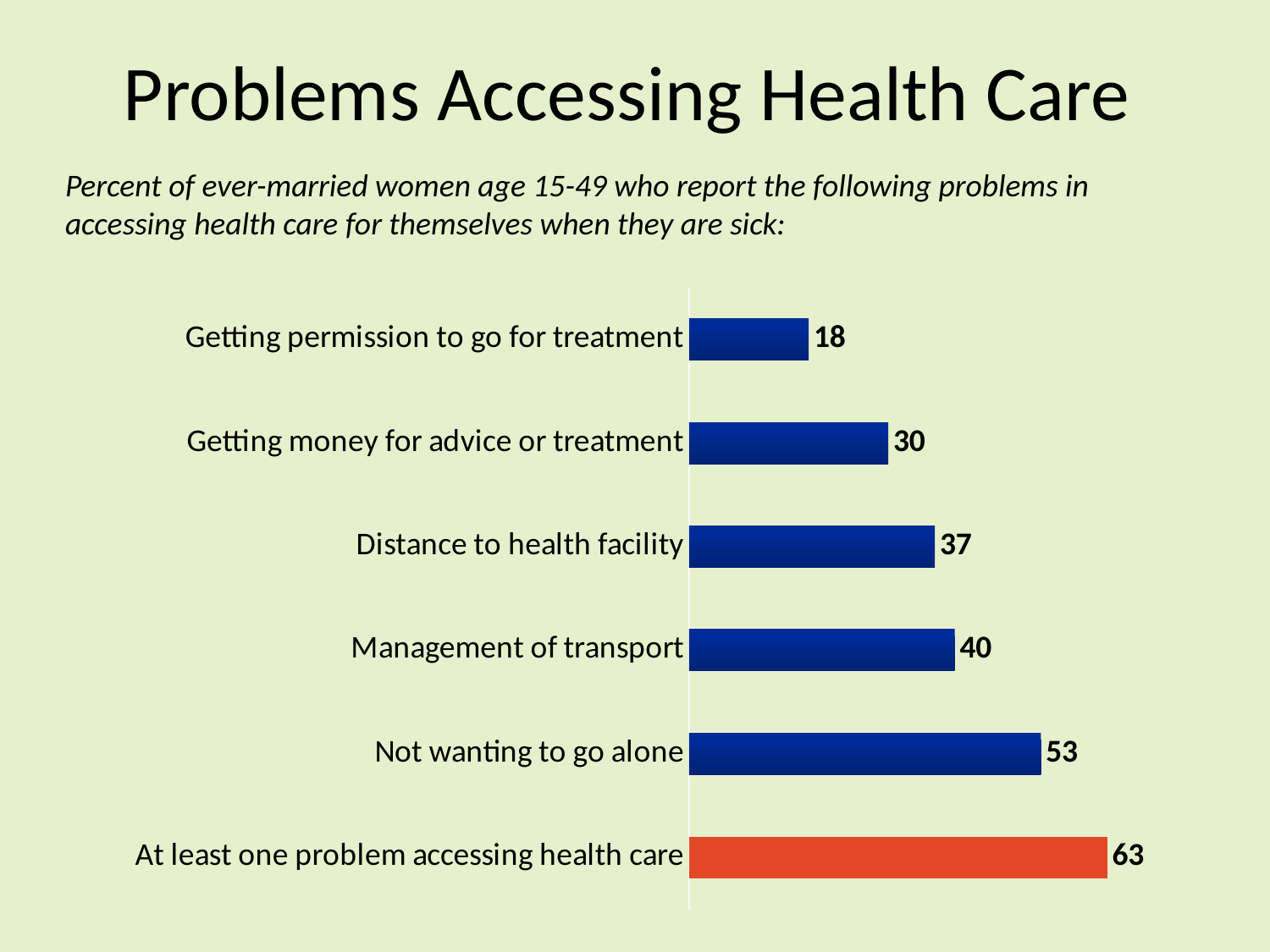

# Problems Accessing Health Care

### Chart

| Category | Total |
|---|---|
| At least one problem accessing health care | 63.0 |
| Not wanting to go alone | 53.0 |
| Management of transport | 40.0 |
| Distance to health facility | 37.0 |
| Getting money for advice or treatment | 30.0 |
| Getting permission to go for treatment | 18.0 |
Percent of ever-married women age 15-49 who report the following problems in accessing health care for themselves when they are sick: